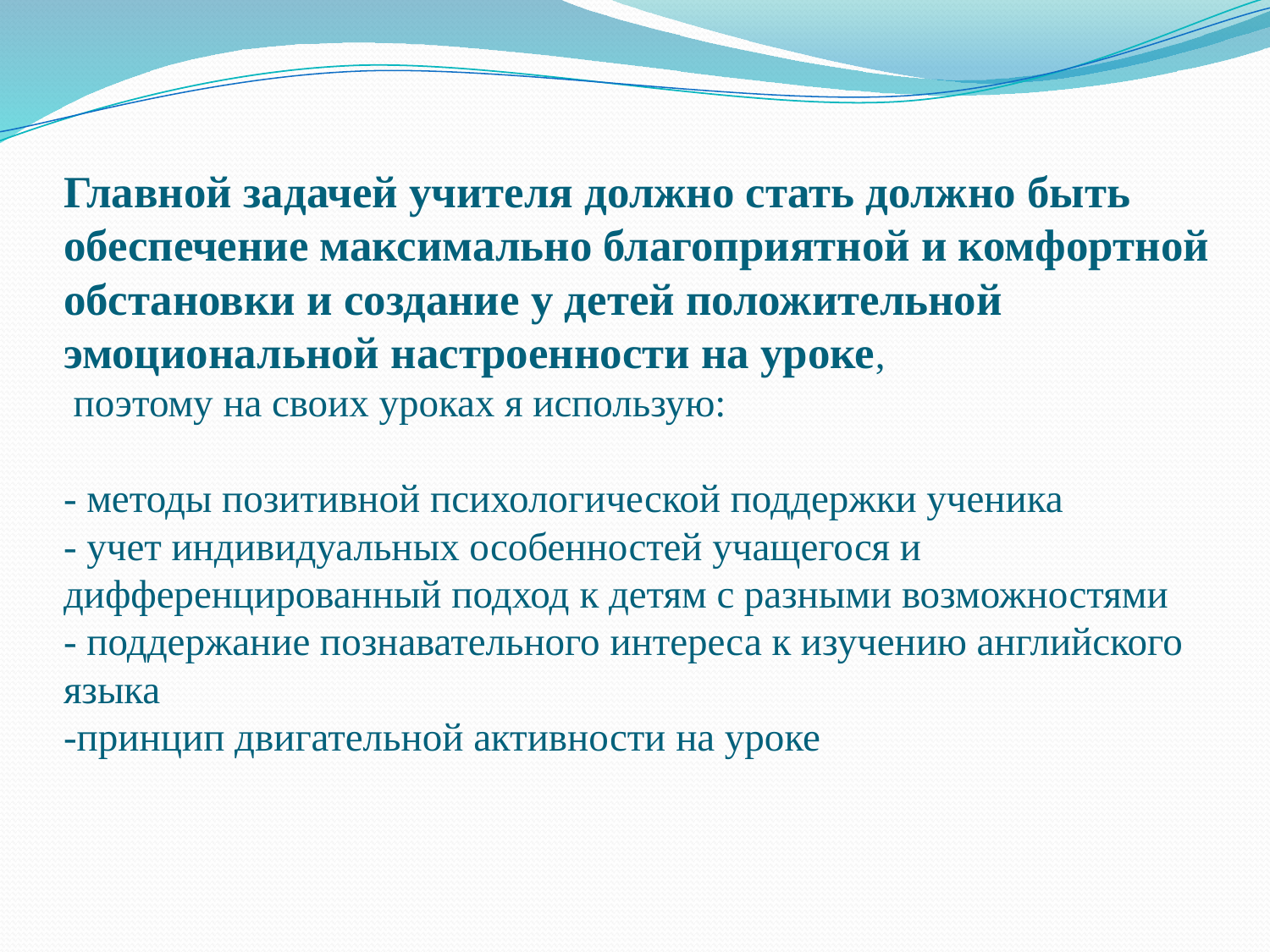

# Главной задачей учителя должно стать должно быть обеспечение максимально благоприятной и комфортной обстановки и создание у детей положительной эмоциональной настроенности на уроке, поэтому на своих уроках я использую: - методы позитивной психологической поддержки ученика - учет индивидуальных особенностей учащегося и дифференцированный подход к детям с разными возможностями - поддержание познавательного интереса к изучению английского языка -принцип двигательной активности на уроке